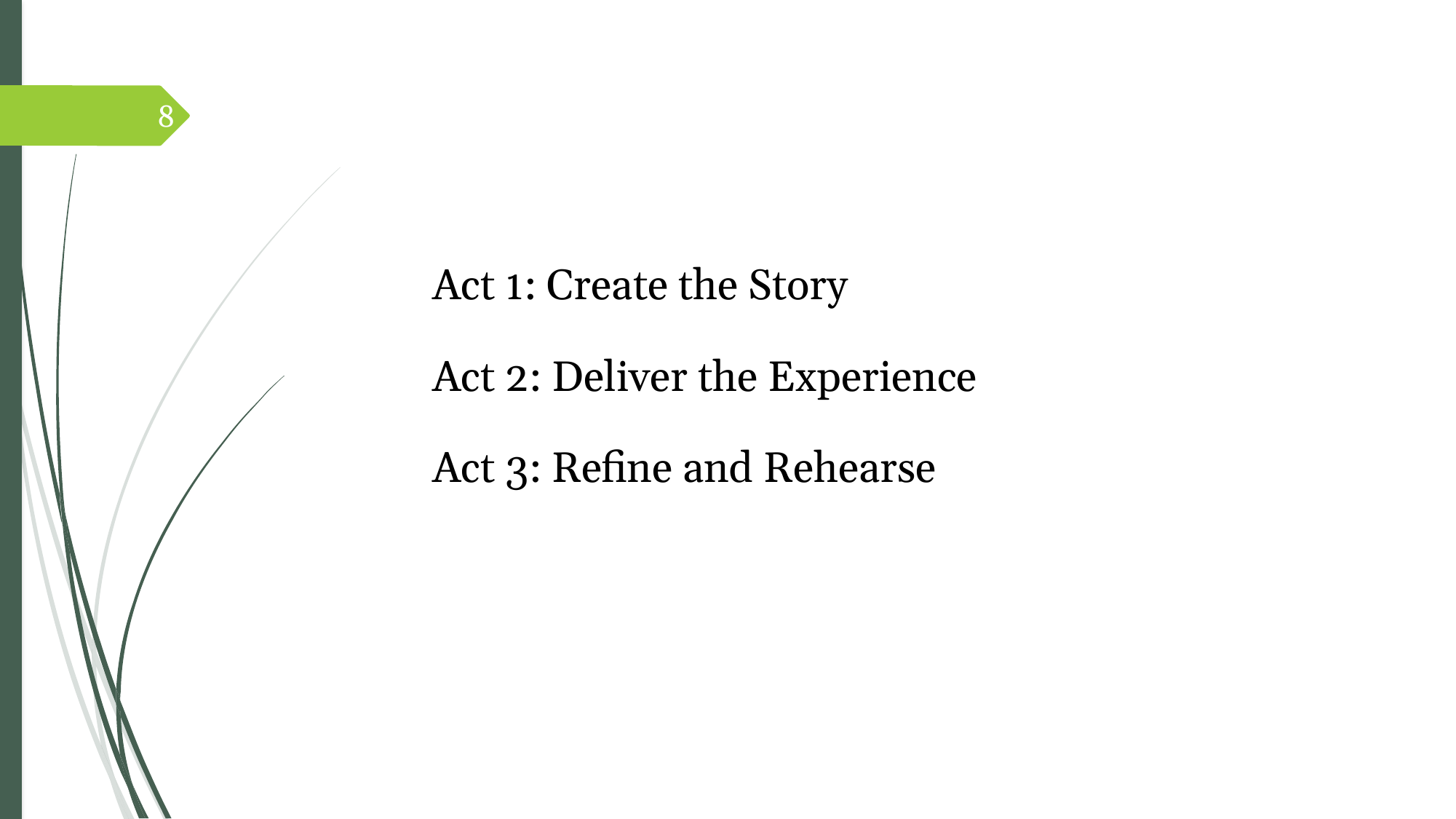

8
Act 1: Create the Story
Act 2: Deliver the Experience
Act 3: Refine and Rehearse